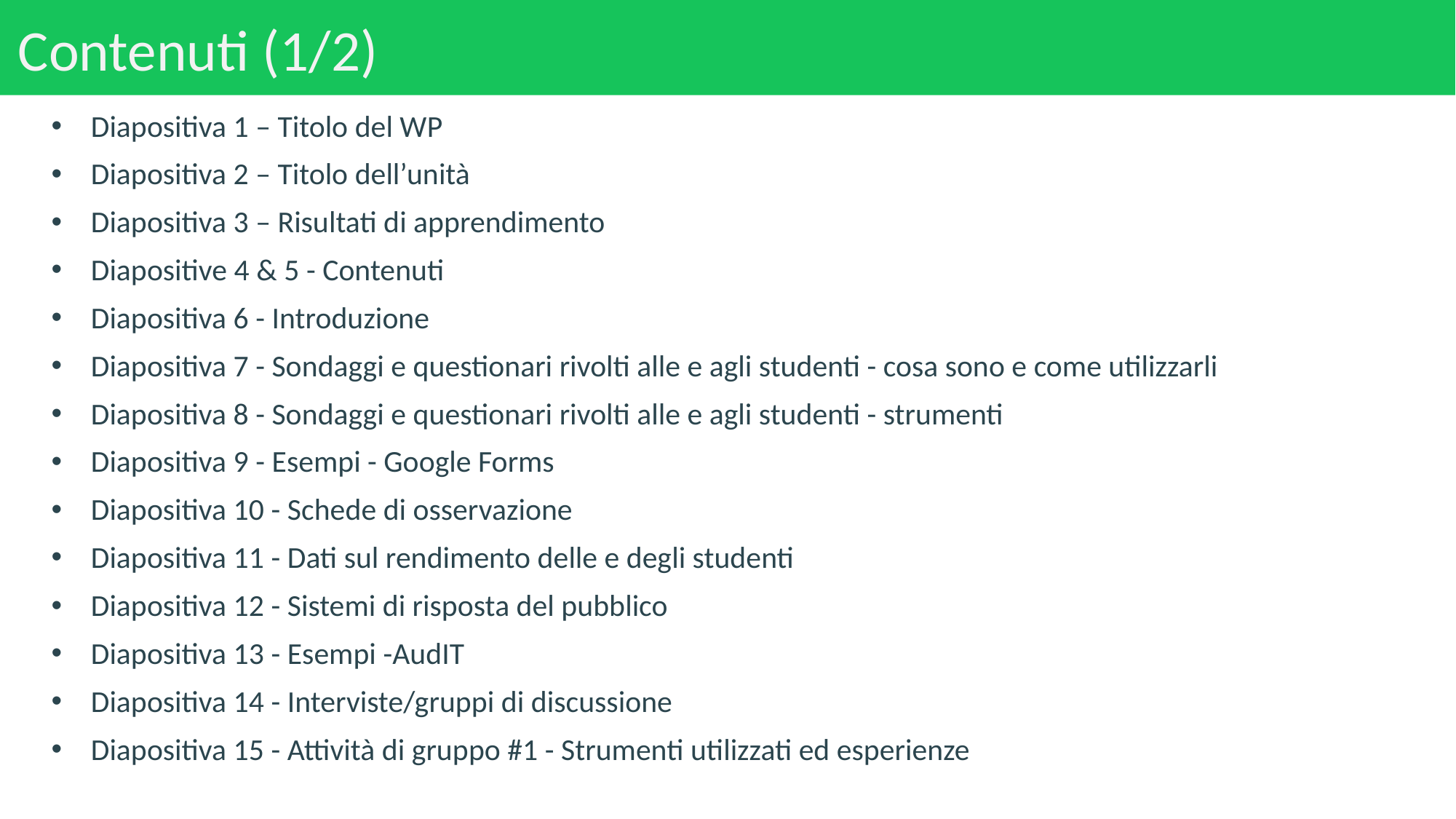

# Contenuti (1/2)
Diapositiva 1 – Titolo del WP
Diapositiva 2 – Titolo dell’unità
Diapositiva 3 – Risultati di apprendimento
Diapositive 4 & 5 - Contenuti
Diapositiva 6 - Introduzione
Diapositiva 7 - Sondaggi e questionari rivolti alle e agli studenti - cosa sono e come utilizzarli
Diapositiva 8 - Sondaggi e questionari rivolti alle e agli studenti - strumenti
Diapositiva 9 - Esempi - Google Forms
Diapositiva 10 - Schede di osservazione
Diapositiva 11 - Dati sul rendimento delle e degli studenti
Diapositiva 12 - Sistemi di risposta del pubblico
Diapositiva 13 - Esempi -AudIT
Diapositiva 14 - Interviste/gruppi di discussione
Diapositiva 15 - Attività di gruppo #1 - Strumenti utilizzati ed esperienze